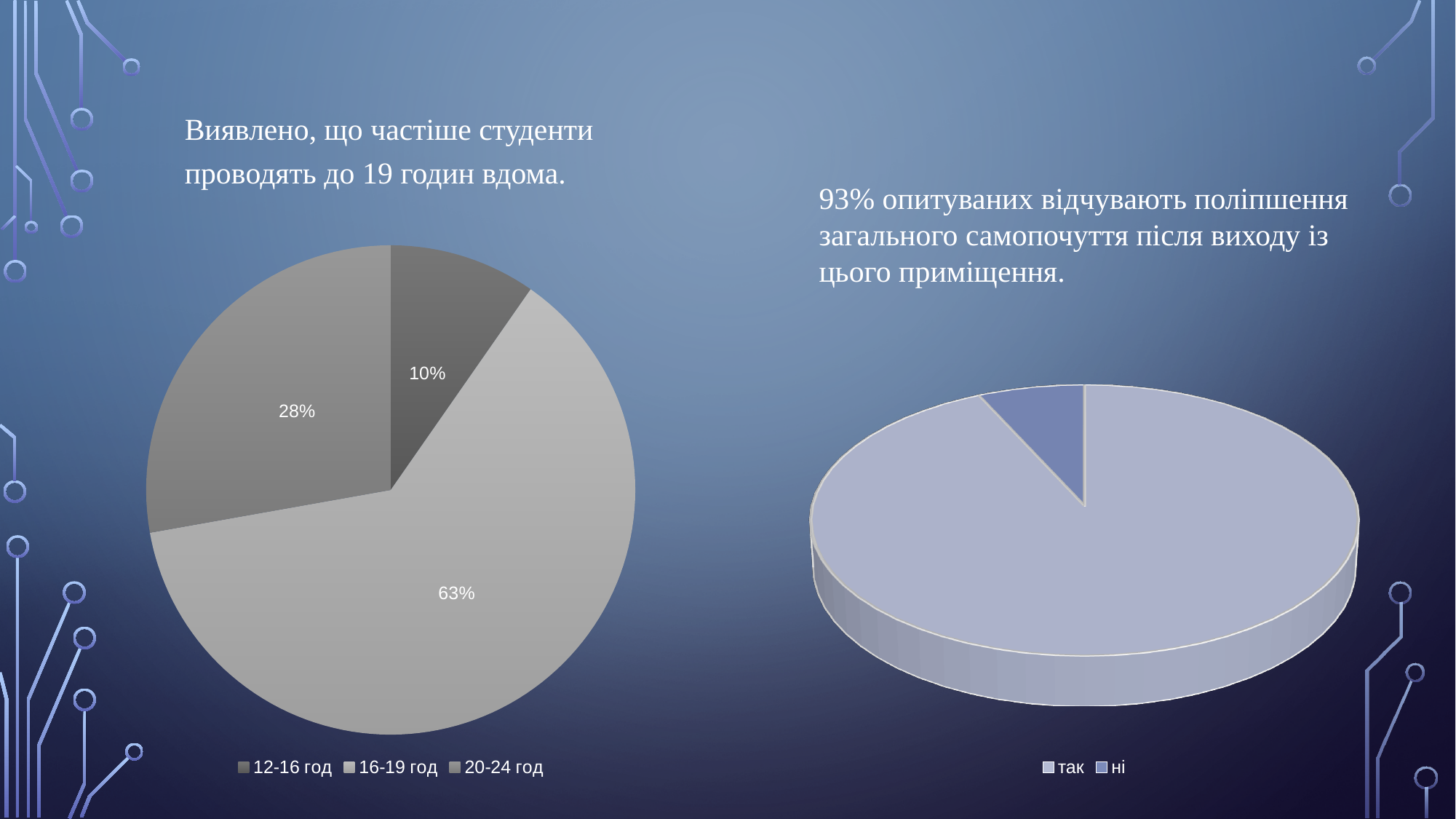

Виявлено, що частіше студенти проводять до 19 годин вдома.
93% опитуваних відчувають поліпшення загального самопочуття після виходу із цього приміщення.

### Chart

| Category | Столбец1 |
|---|---|
| 12-16 год | 0.097 |
| 16-19 год | 0.625 |
| 20-24 год | 0.278 |

[unsupported chart]